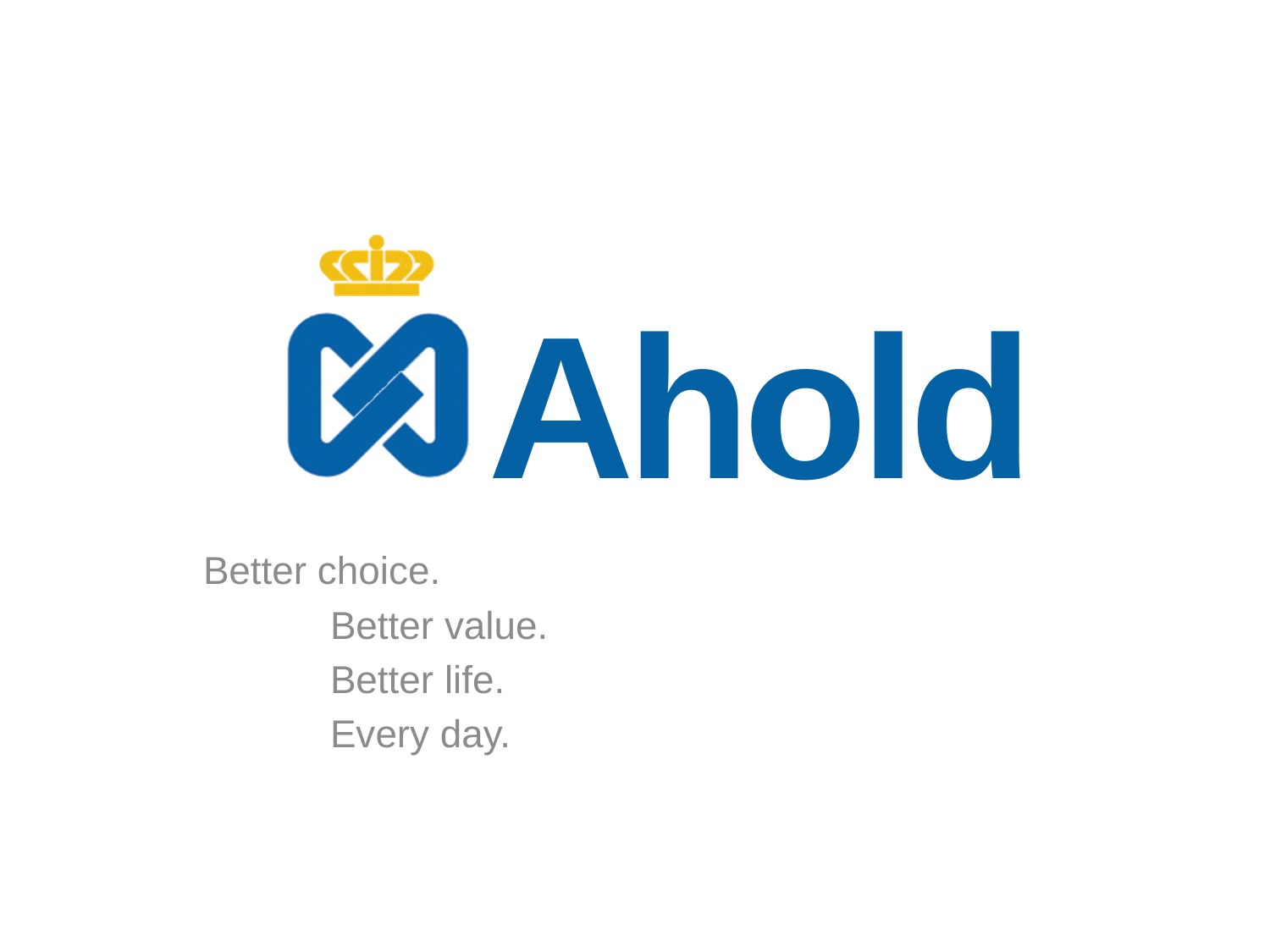

# Ahold
Better choice.
	Better value.
	Better life.
	Every day.